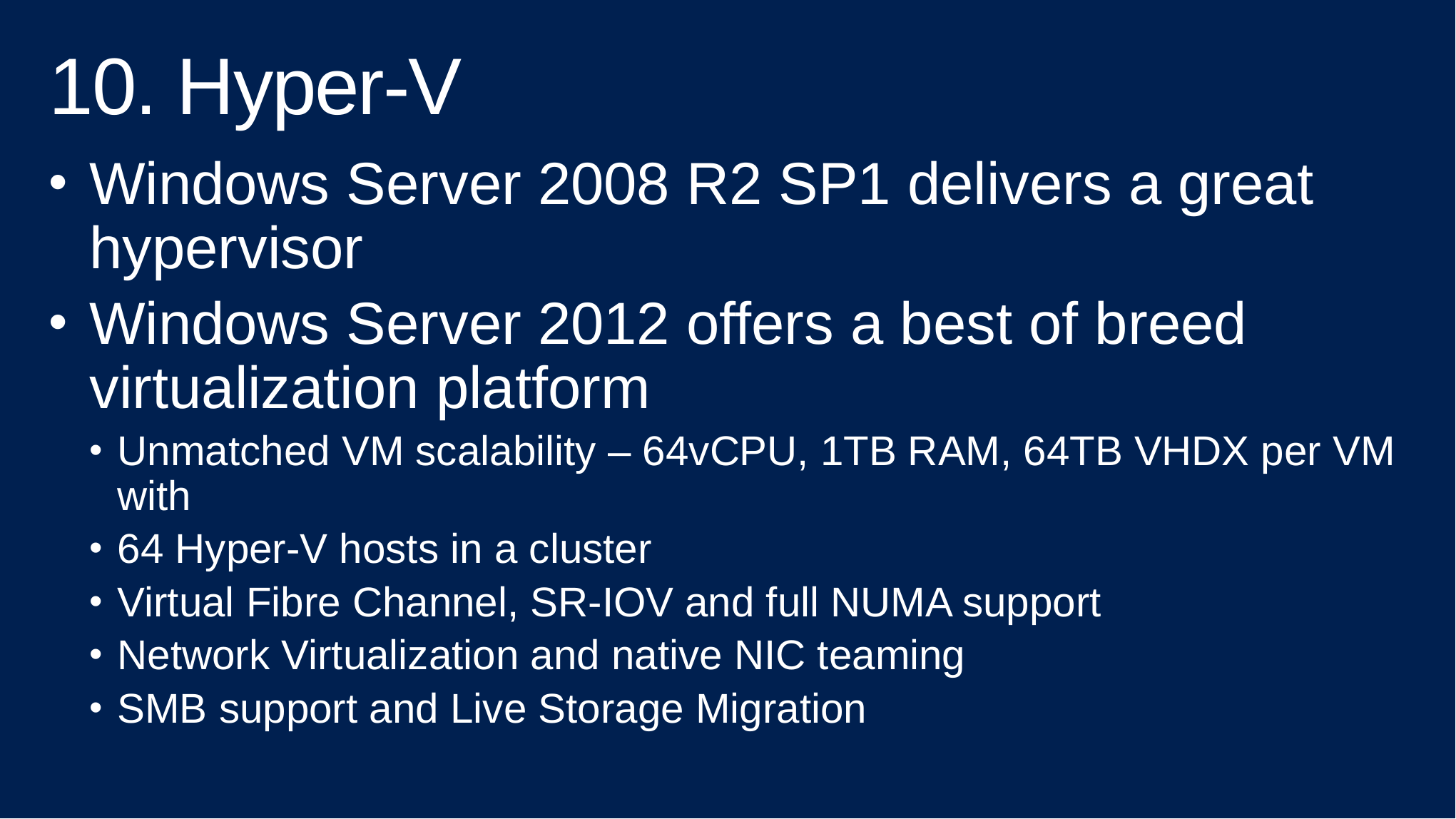

# 10. Hyper-V
Windows Server 2008 R2 SP1 delivers a great hypervisor
Windows Server 2012 offers a best of breed virtualization platform
Unmatched VM scalability – 64vCPU, 1TB RAM, 64TB VHDX per VM with
64 Hyper-V hosts in a cluster
Virtual Fibre Channel, SR-IOV and full NUMA support
Network Virtualization and native NIC teaming
SMB support and Live Storage Migration